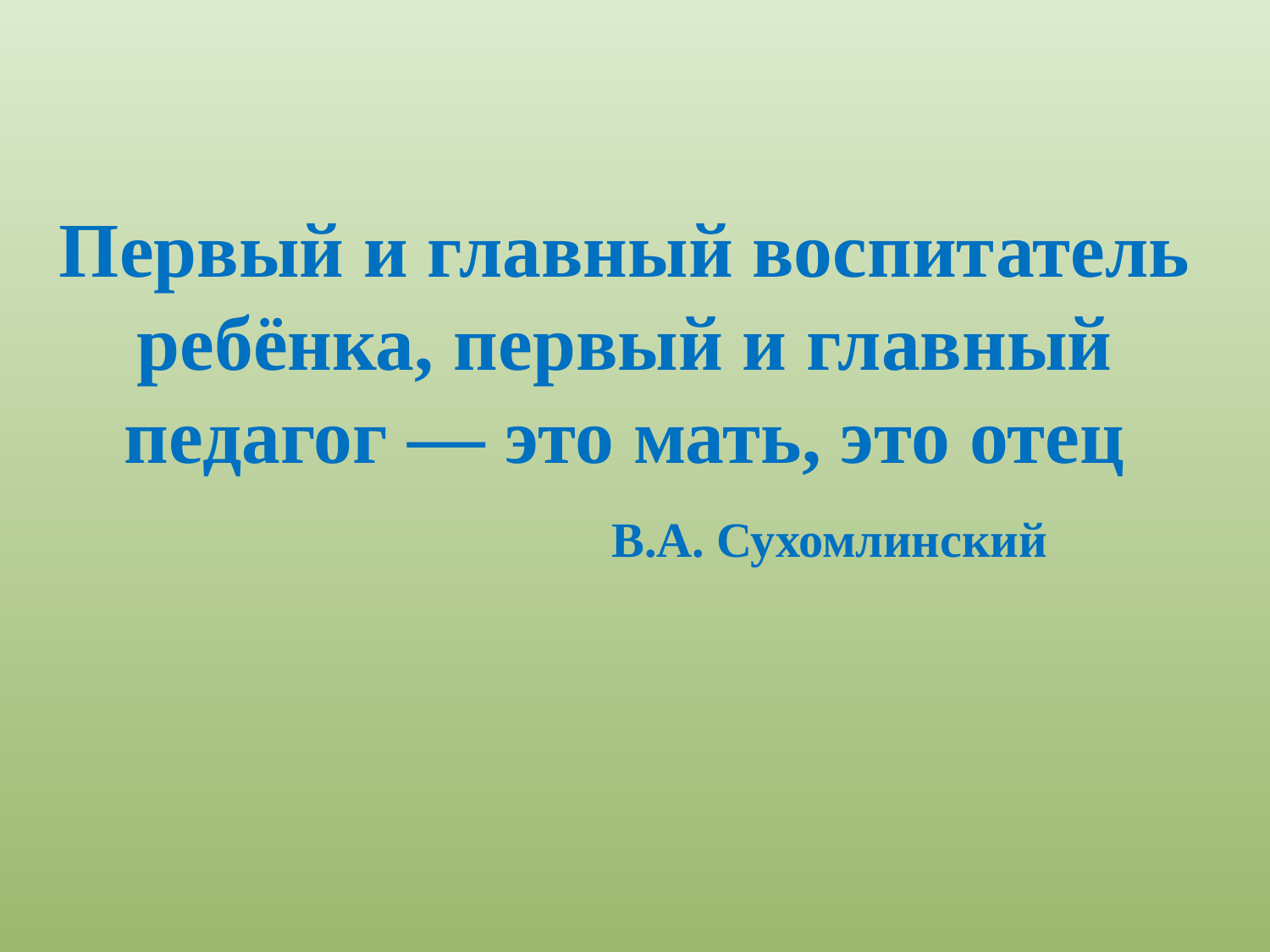

# Первый и главный воспитатель ребёнка, первый и главный педагог — это мать, это отец В.А. Сухомлинский